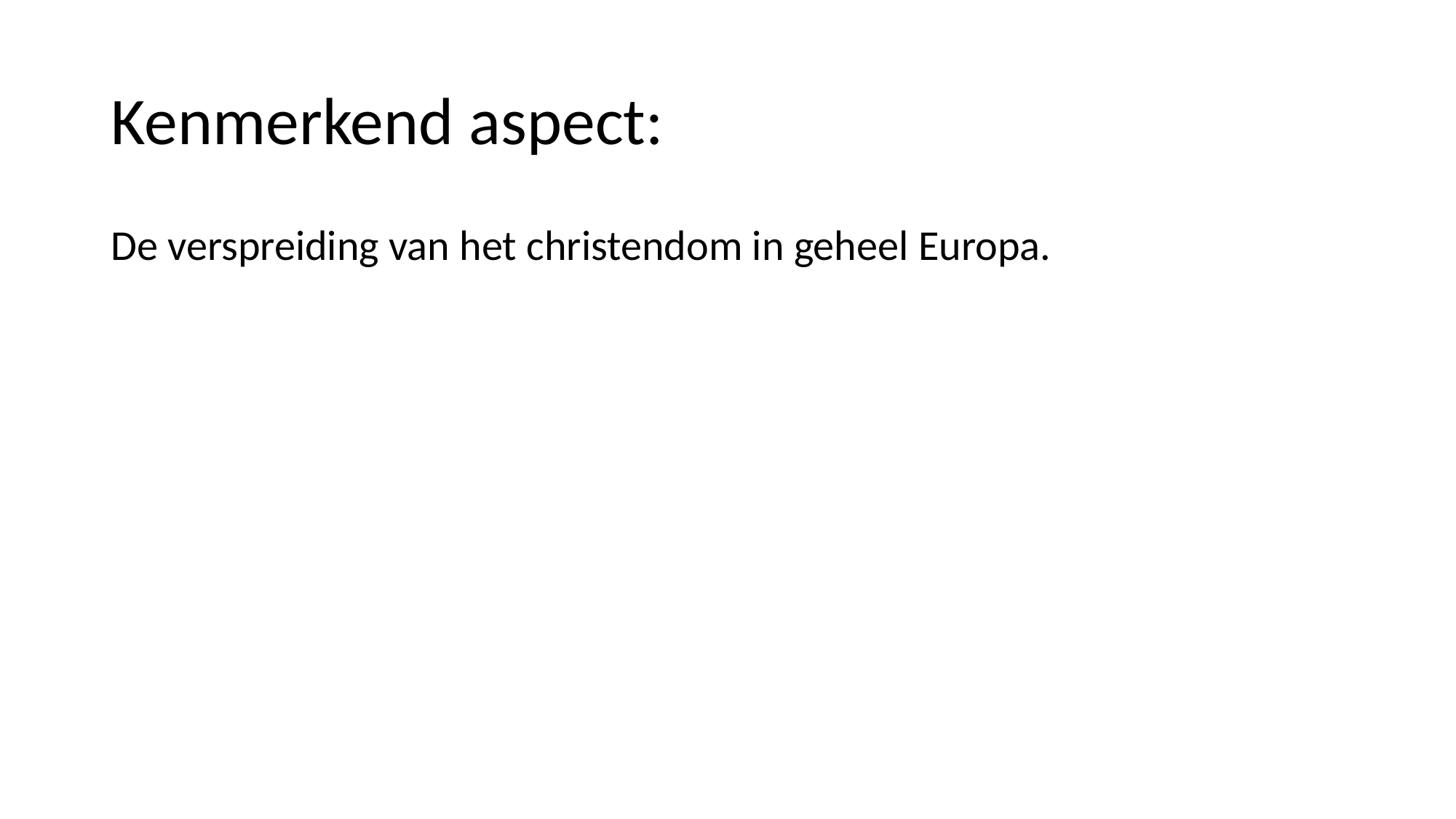

# Kenmerkend aspect:
De verspreiding van het christendom in geheel Europa.